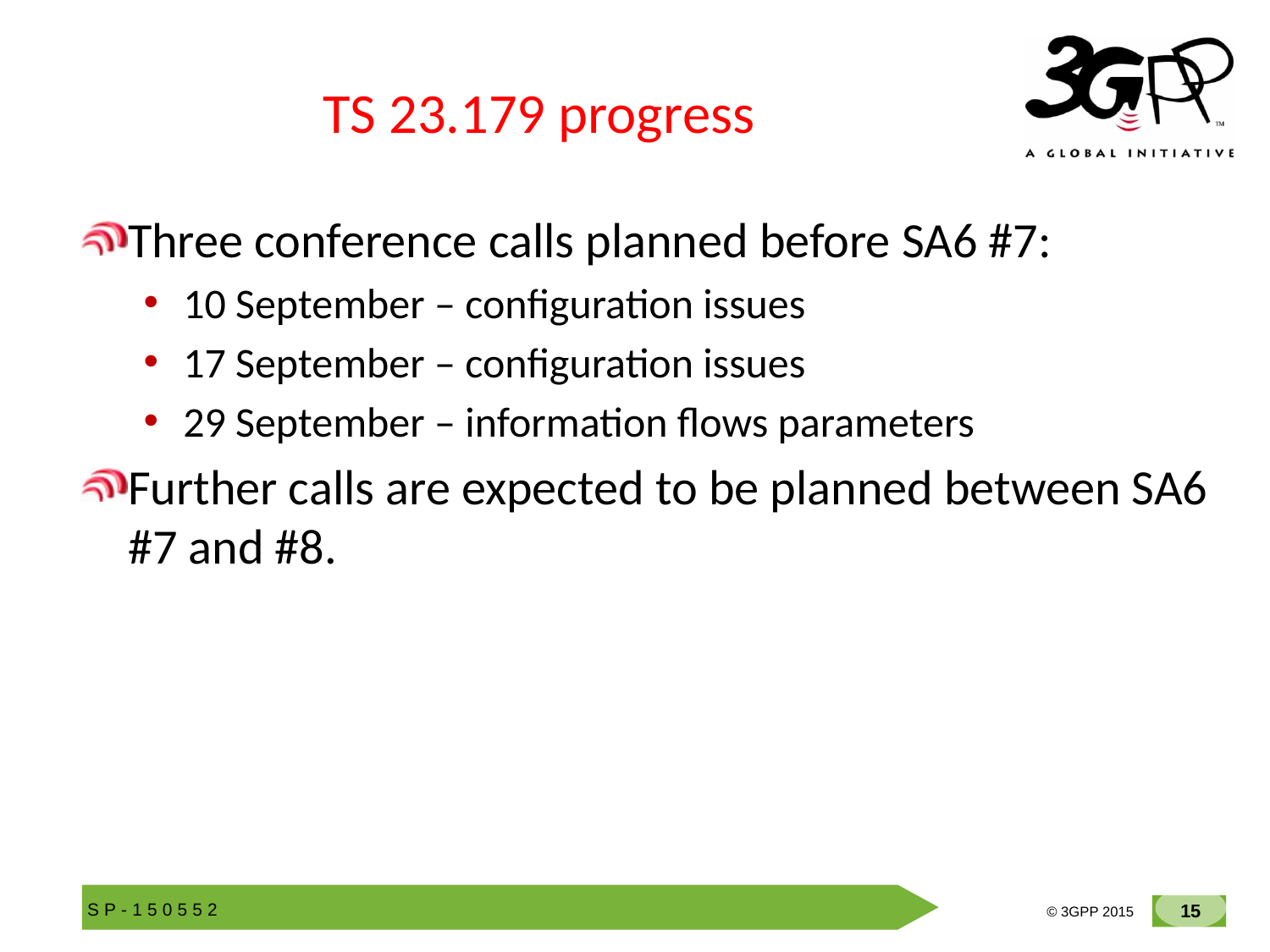

# TS 23.179 progress
Three conference calls planned before SA6 #7:
10 September – configuration issues
17 September – configuration issues
29 September – information flows parameters
Further calls are expected to be planned between SA6 #7 and #8.